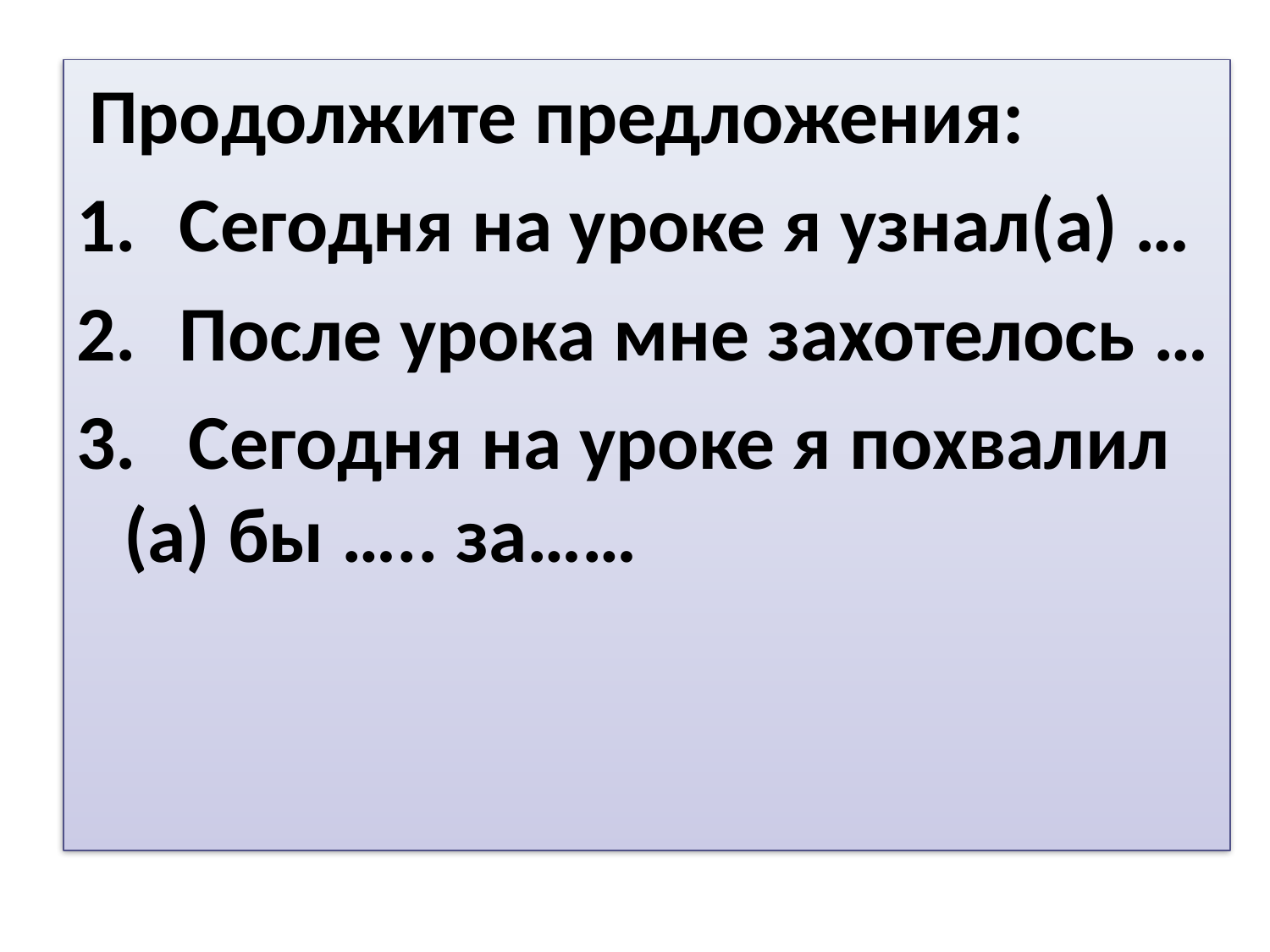

Продолжите предложения:
Сегодня на уроке я узнал(а) …
После урока мне захотелось …
3.   Сегодня на уроке я похвалил (а) бы ….. за……